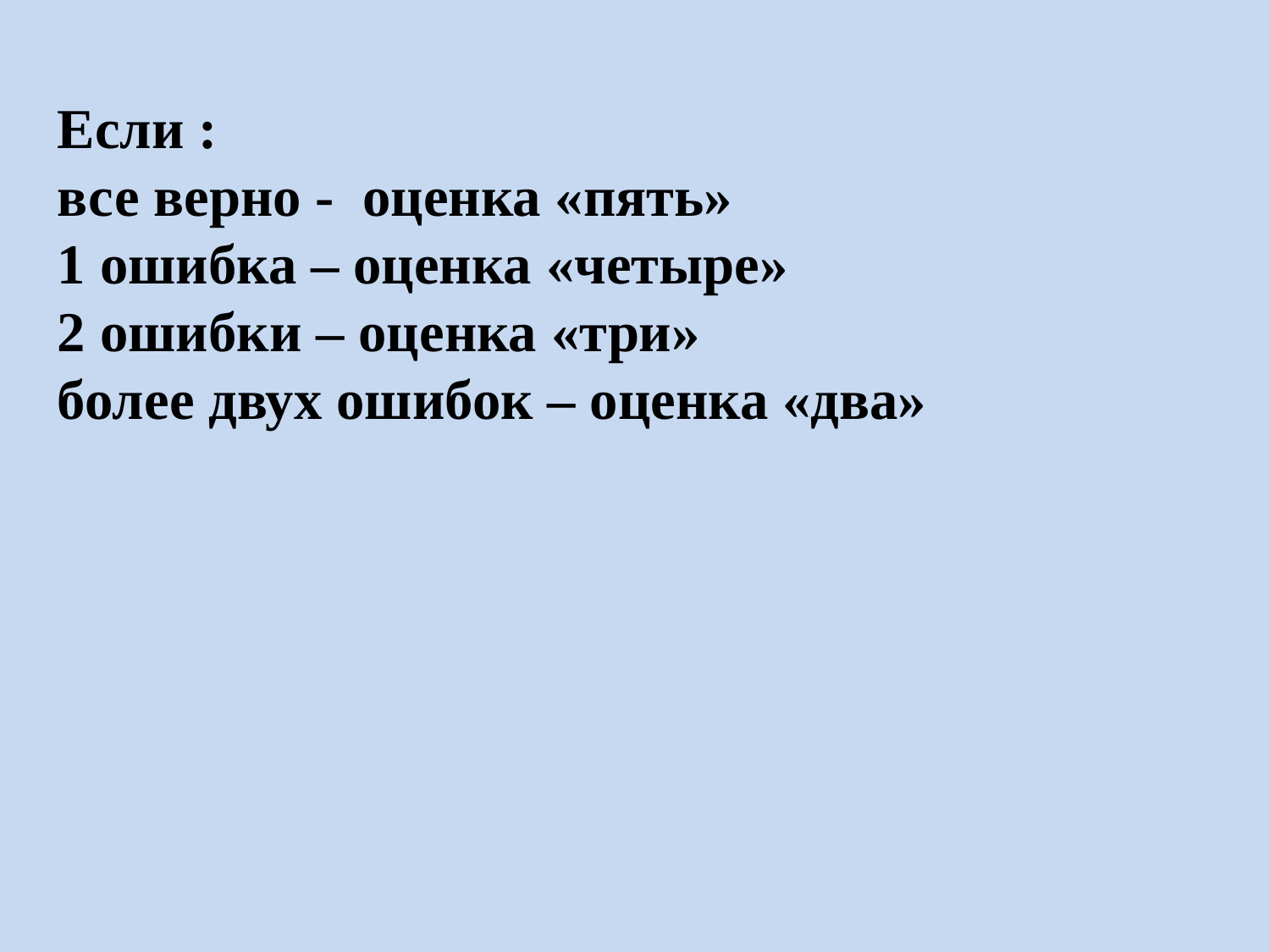

Если :
все верно -  оценка «пять»
1 ошибка – оценка «четыре»
2 ошибки – оценка «три»
более двух ошибок – оценка «два»